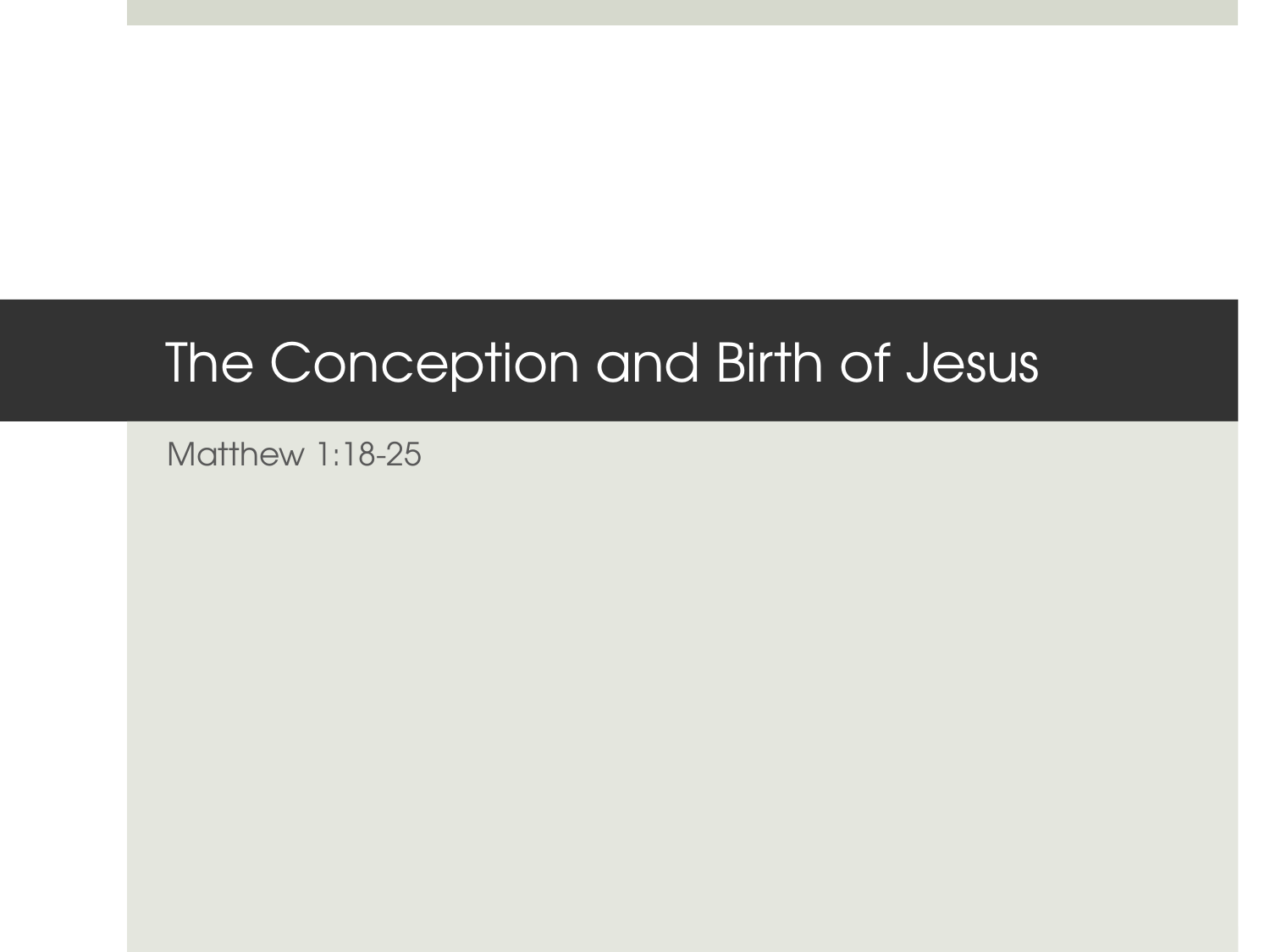

# The Conception and Birth of Jesus
Matthew 1:18-25